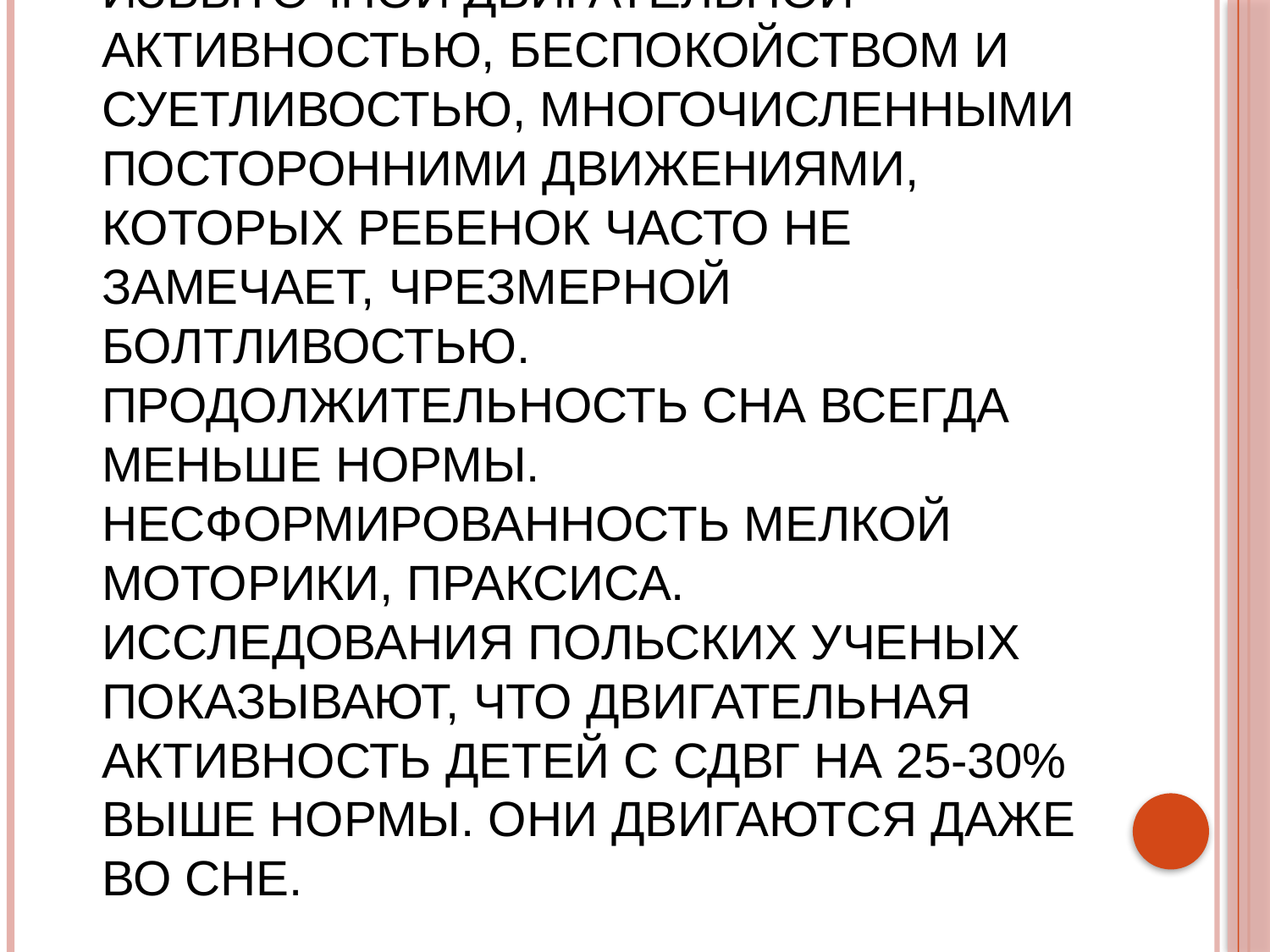

# Гиперактивность проявляется избыточной двигательной активностью, беспокойством и суетливостью, многочисленными посторонними движениями, которых ребенок часто не замечает, чрезмерной болтливостью. Продолжительность сна всегда меньше нормы. Несформированность мелкой моторики, праксиса. Исследования польских ученых показывают, что двигательная активность детей с СДВГ на 25-30% выше нормы. Они двигаются даже во сне.